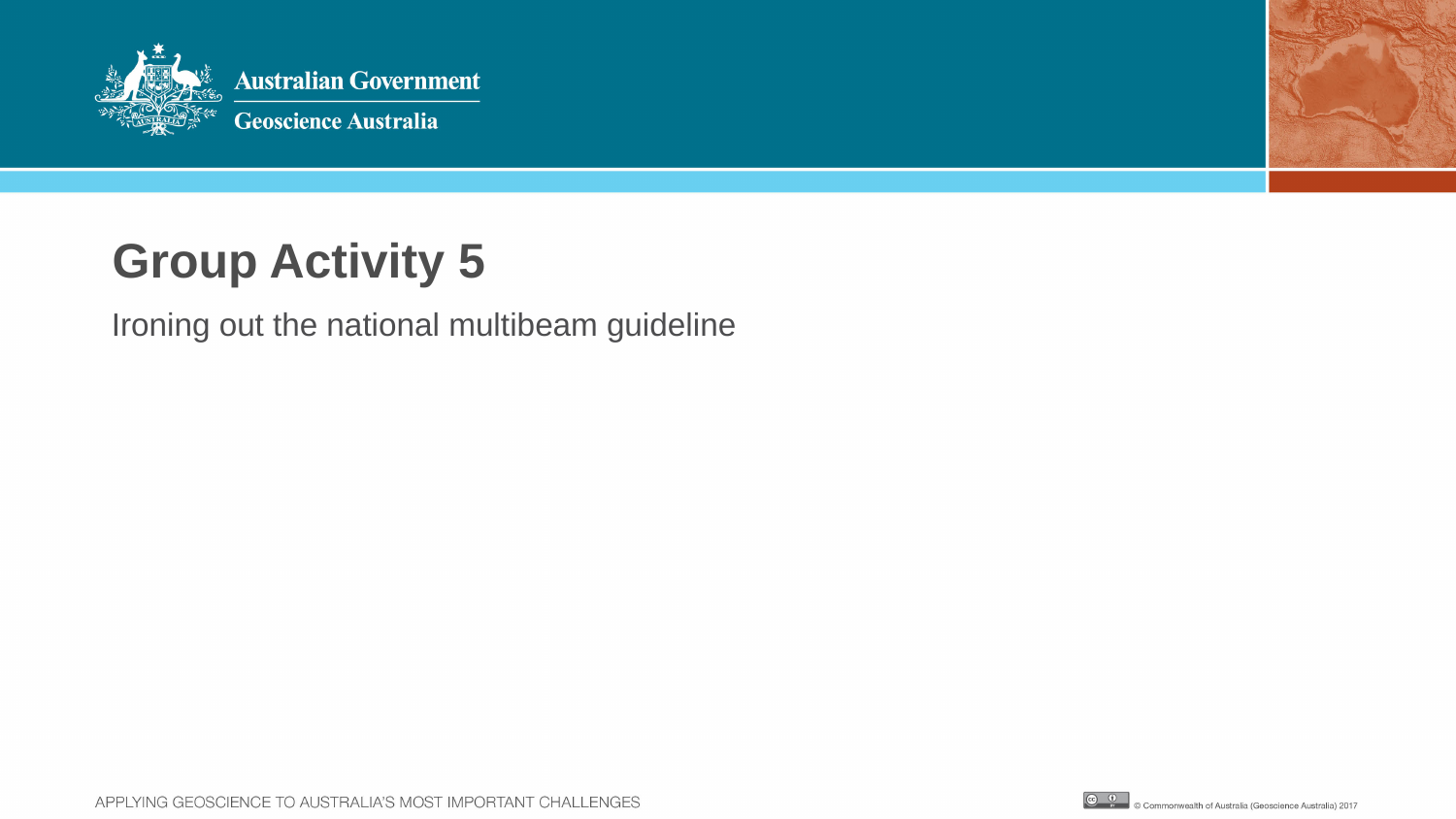

# Group Activity 5
Ironing out the national multibeam guideline